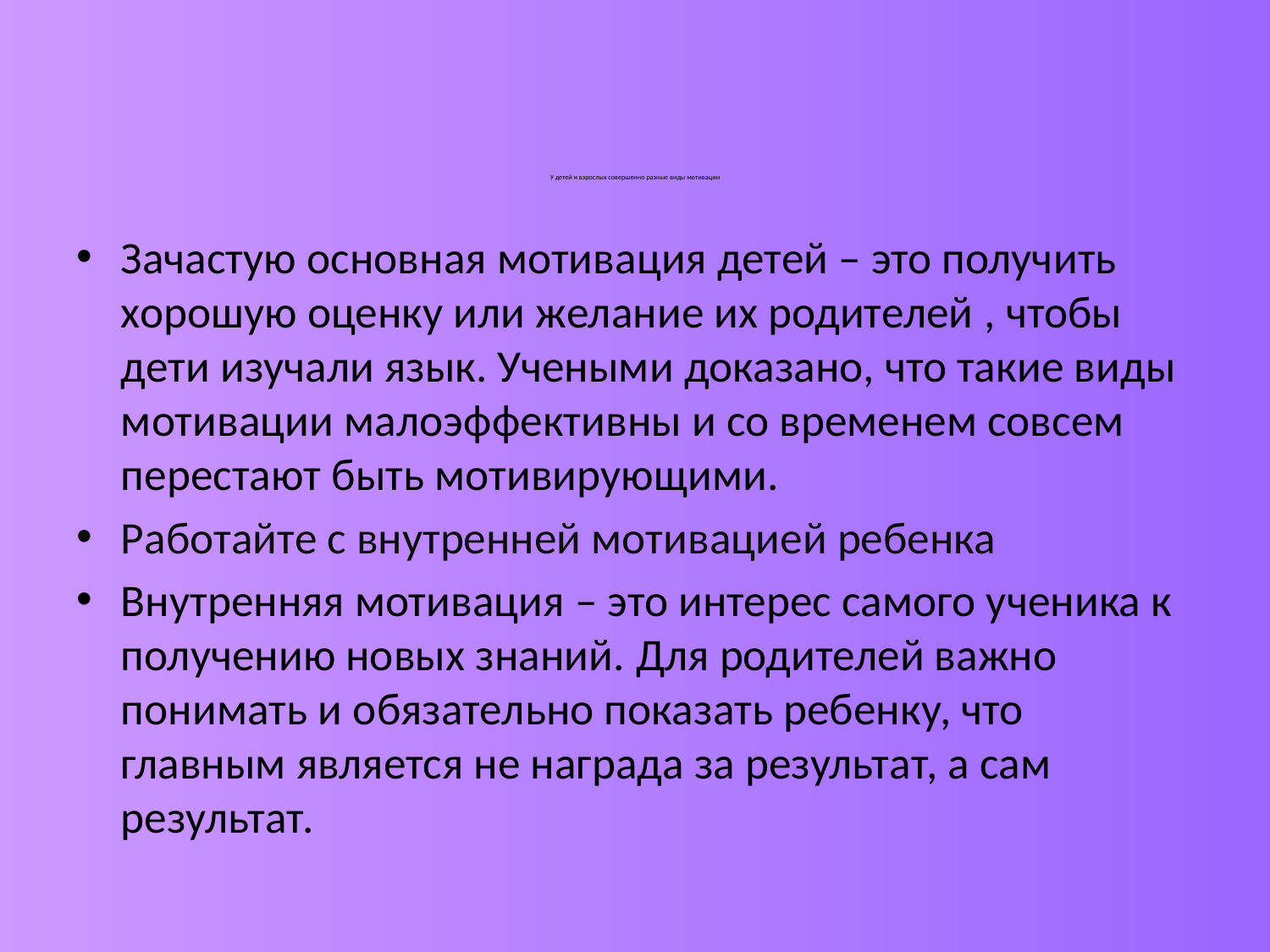

# У детей и взрослых совершенно разные виды мотивации
Зачастую основная мотивация детей – это получить хорошую оценку или желание их родителей , чтобы дети изучали язык. Учеными доказано, что такие виды мотивации малоэффективны и со временем совсем перестают быть мотивирующими.
Работайте с внутренней мотивацией ребенка
Внутренняя мотивация – это интерес самого ученика к получению новых знаний. Для родителей важно понимать и обязательно показать ребенку, что главным является не награда за результат, а сам результат.